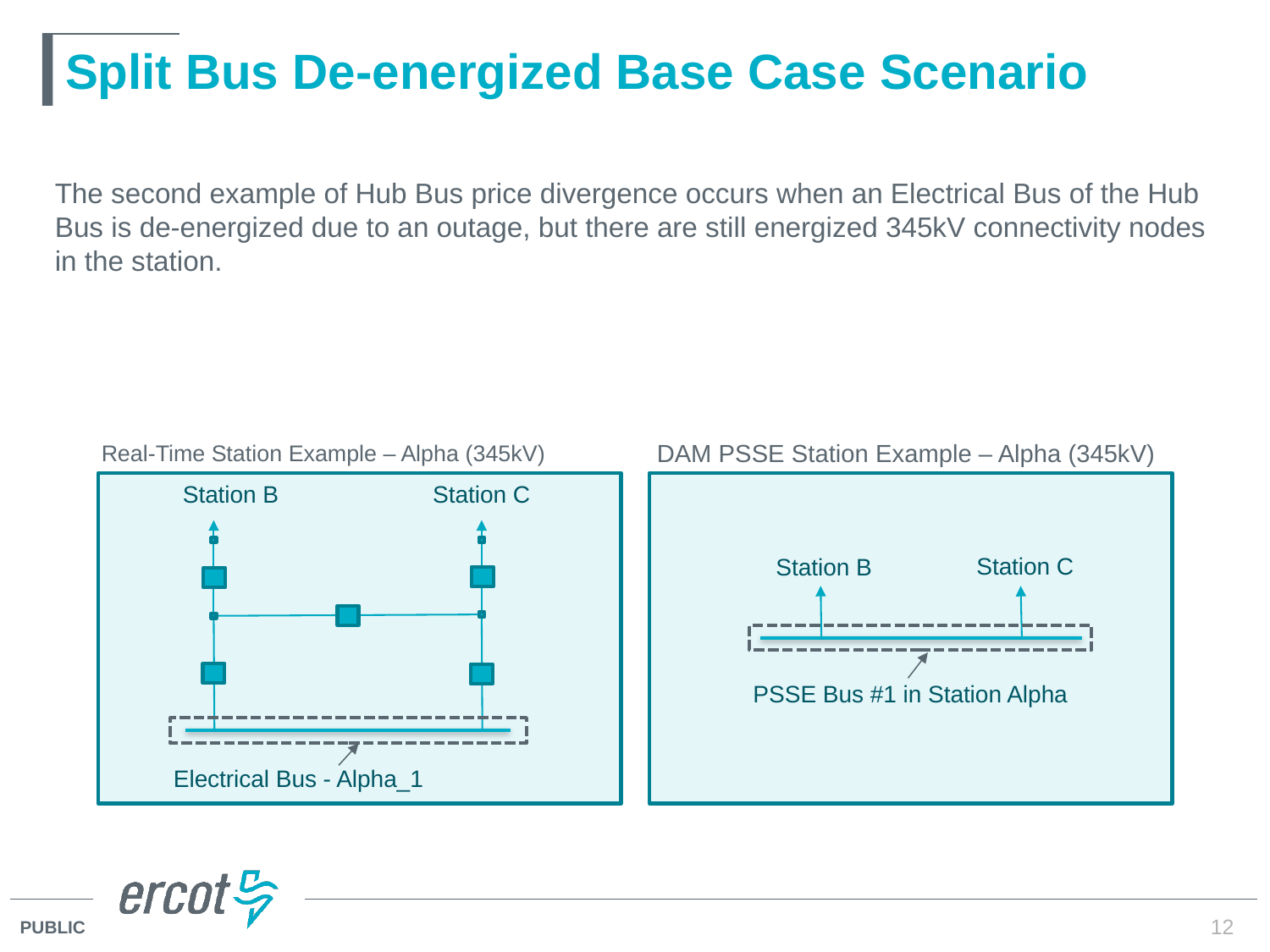

# Split Bus De-energized Base Case Scenario
The second example of Hub Bus price divergence occurs when an Electrical Bus of the Hub Bus is de-energized due to an outage, but there are still energized 345kV connectivity nodes in the station.
DAM PSSE Station Example – Alpha (345kV)
Real-Time Station Example – Alpha (345kV)

Station B
Station C

Station C
Station B

PSSE Bus #1 in Station Alpha

Electrical Bus - Alpha_1
12